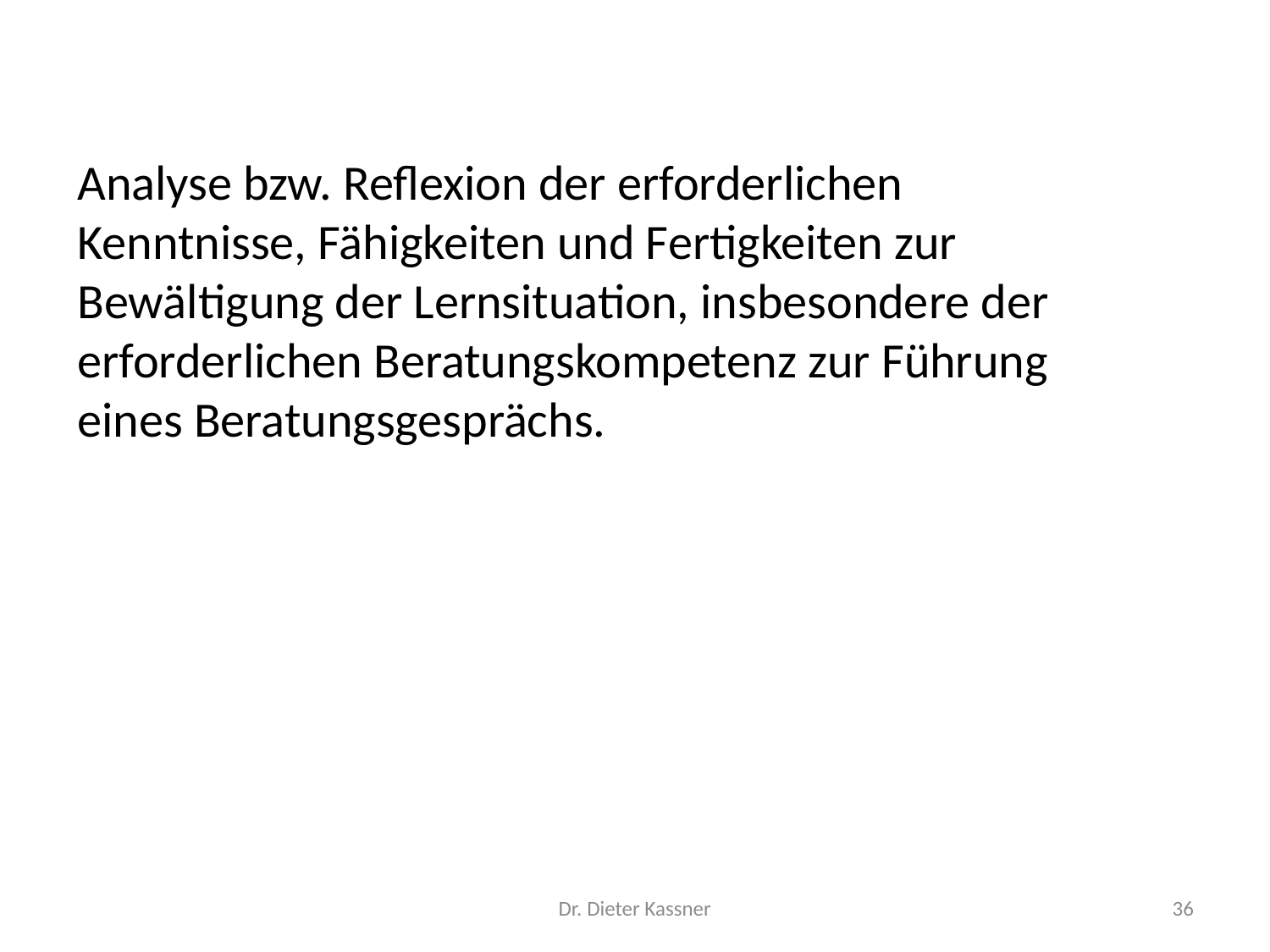

Analyse bzw. Reflexion der erforderlichen Kenntnisse, Fähigkeiten und Fertigkeiten zur Bewältigung der Lernsituation, insbesondere der erforderlichen Beratungskompetenz zur Führung eines Beratungsgesprächs.
Dr. Dieter Kassner
36